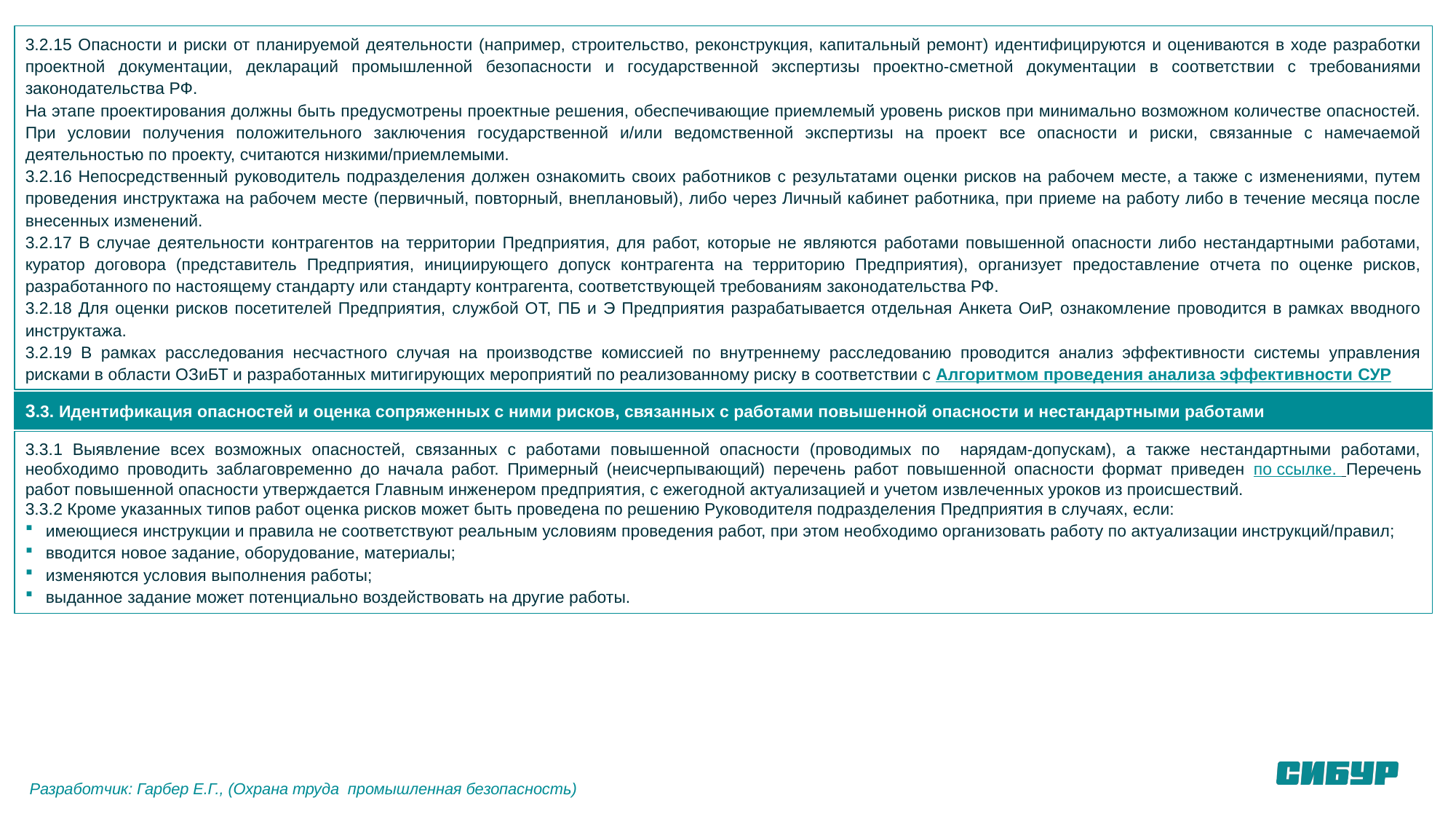

3.2.15 Опасности и риски от планируемой деятельности (например, строительство, реконструкция, капитальный ремонт) идентифицируются и оцениваются в ходе разработки проектной документации, деклараций промышленной безопасности и государственной экспертизы проектно-сметной документации в соответствии с требованиями законодательства РФ.
На этапе проектирования должны быть предусмотрены проектные решения, обеспечивающие приемлемый уровень рисков при минимально возможном количестве опасностей. При условии получения положительного заключения государственной и/или ведомственной экспертизы на проект все опасности и риски, связанные с намечаемой деятельностью по проекту, считаются низкими/приемлемыми.
3.2.16 Непосредственный руководитель подразделения должен ознакомить своих работников с результатами оценки рисков на рабочем месте, а также с изменениями, путем проведения инструктажа на рабочем месте (первичный, повторный, внеплановый), либо через Личный кабинет работника, при приеме на работу либо в течение месяца после внесенных изменений.
3.2.17 В случае деятельности контрагентов на территории Предприятия, для работ, которые не являются работами повышенной опасности либо нестандартными работами, куратор договора (представитель Предприятия, инициирующего допуск контрагента на территорию Предприятия), организует предоставление отчета по оценке рисков, разработанного по настоящему стандарту или стандарту контрагента, соответствующей требованиям законодательства РФ.
3.2.18 Для оценки рисков посетителей Предприятия, службой ОТ, ПБ и Э Предприятия разрабатывается отдельная Анкета ОиР, ознакомление проводится в рамках вводного инструктажа.
3.2.19 В рамках расследования несчастного случая на производстве комиссией по внутреннему расследованию проводится анализ эффективности системы управления рисками в области ОЗиБТ и разработанных митигирующих мероприятий по реализованному риску в соответствии с Алгоритмом проведения анализа эффективности СУР
3.3. Идентификация опасностей и оценка сопряженных с ними рисков, связанных с работами повышенной опасности и нестандартными работами
3.3.1 Выявление всех возможных опасностей, связанных с работами повышенной опасности (проводимых по  нарядам-допускам), а также нестандартными работами, необходимо проводить заблаговременно до начала работ. Примерный (неисчерпывающий) перечень работ повышенной опасности формат приведен по ссылке.  Перечень работ повышенной опасности утверждается Главным инженером предприятия, с ежегодной актуализацией и учетом извлеченных уроков из происшествий.
3.3.2 Кроме указанных типов работ оценка рисков может быть проведена по решению Руководителя подразделения Предприятия в случаях, если:
имеющиеся инструкции и правила не соответствуют реальным условиям проведения работ, при этом необходимо организовать работу по актуализации инструкций/правил;
вводится новое задание, оборудование, материалы;
изменяются условия выполнения работы;
выданное задание может потенциально воздействовать на другие работы.
Разработчик: Гарбер Е.Г., (Охрана труда  промышленная безопасность)